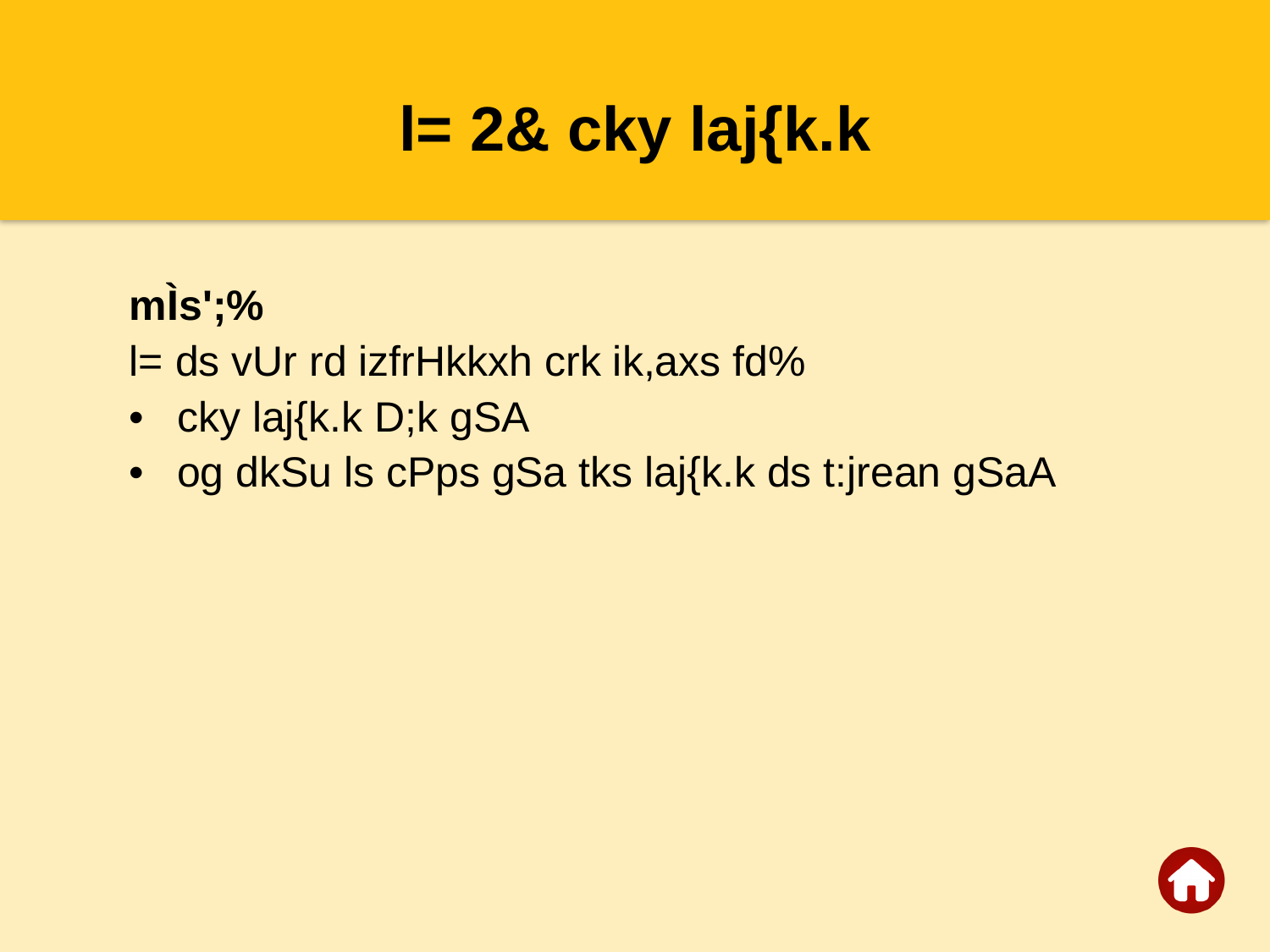

l= 2& cky laj{k.k
mÌs';%
l= ds vUr rd izfrHkkxh crk ik,axs fd%
cky laj{k.k D;k gSA
og dkSu ls cPps gSa tks laj{k.k ds t:jrean gSaA